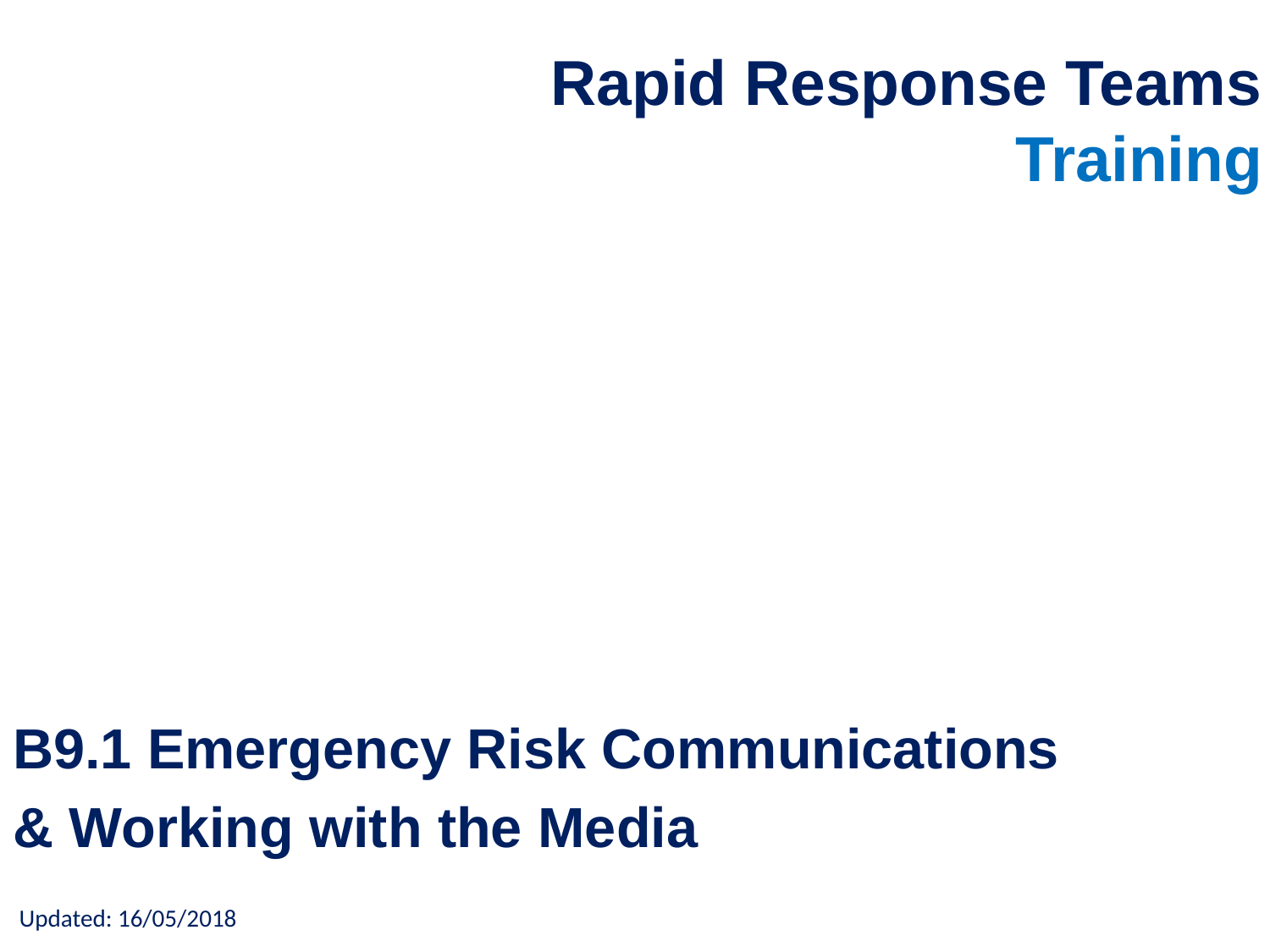

Rapid Response Teams Training
Emergency Risk Communications
& Working with the Media
B9.1 Emergency Risk Communications
& Working with the Media
Updated: 16/05/2018